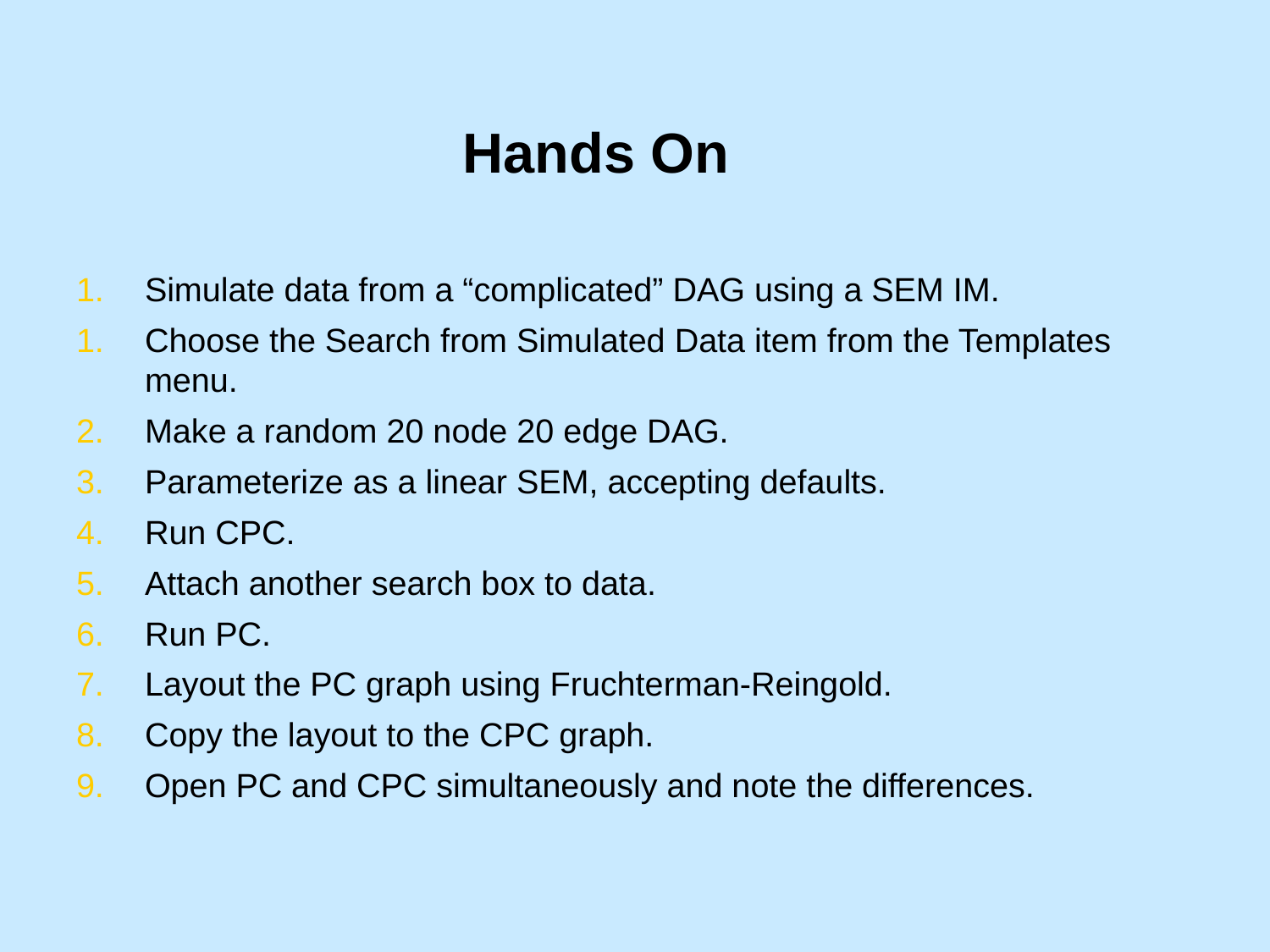

# Hands On
Simulate data from a “complicated” DAG using a SEM IM.
Choose the Search from Simulated Data item from the Templates menu.
Make a random 20 node 20 edge DAG.
Parameterize as a linear SEM, accepting defaults.
Run CPC.
Attach another search box to data.
Run PC.
Layout the PC graph using Fruchterman-Reingold.
Copy the layout to the CPC graph.
Open PC and CPC simultaneously and note the differences.